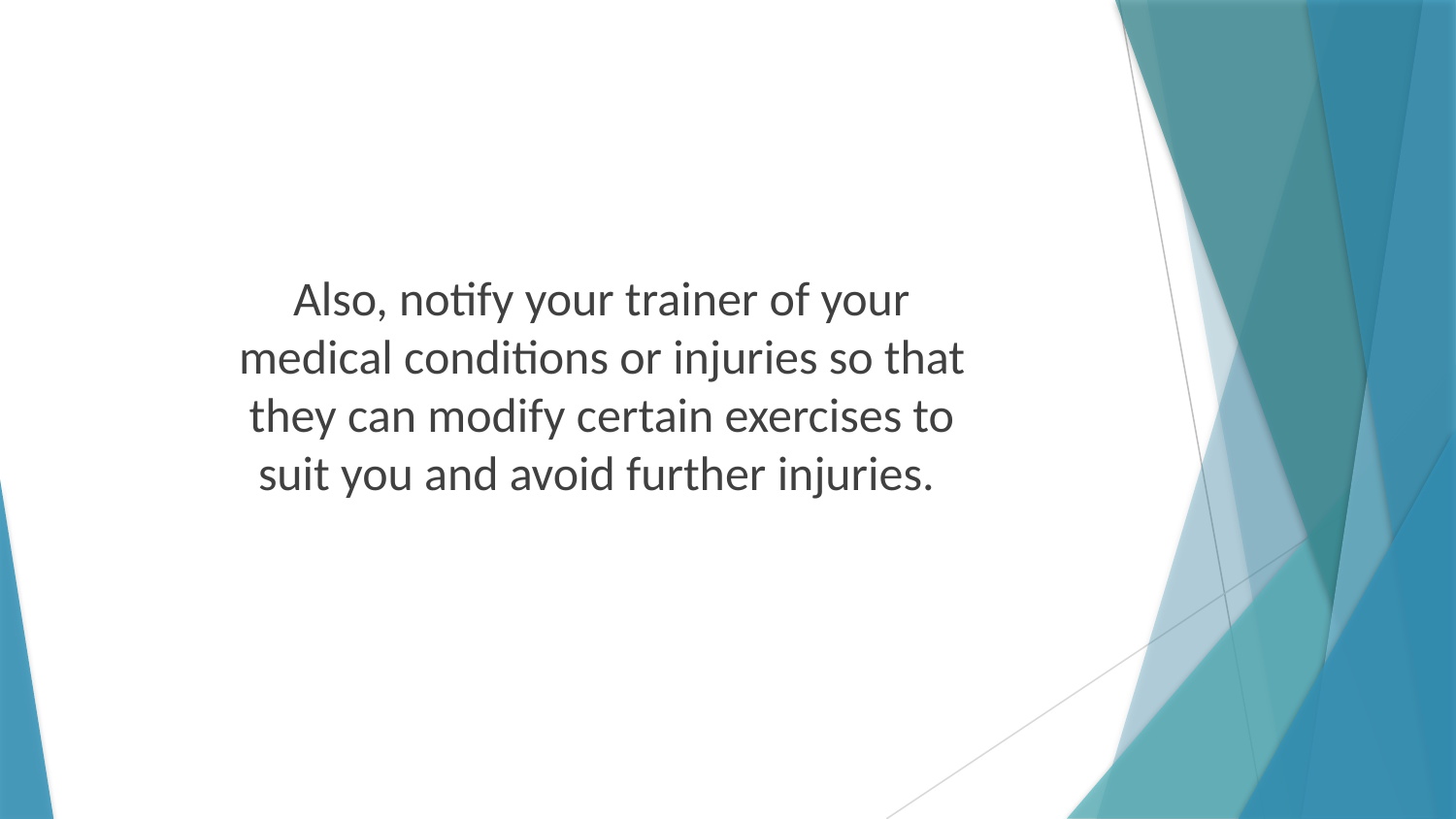

Also, notify your trainer of your medical conditions or injuries so that they can modify certain exercises to suit you and avoid further injuries.